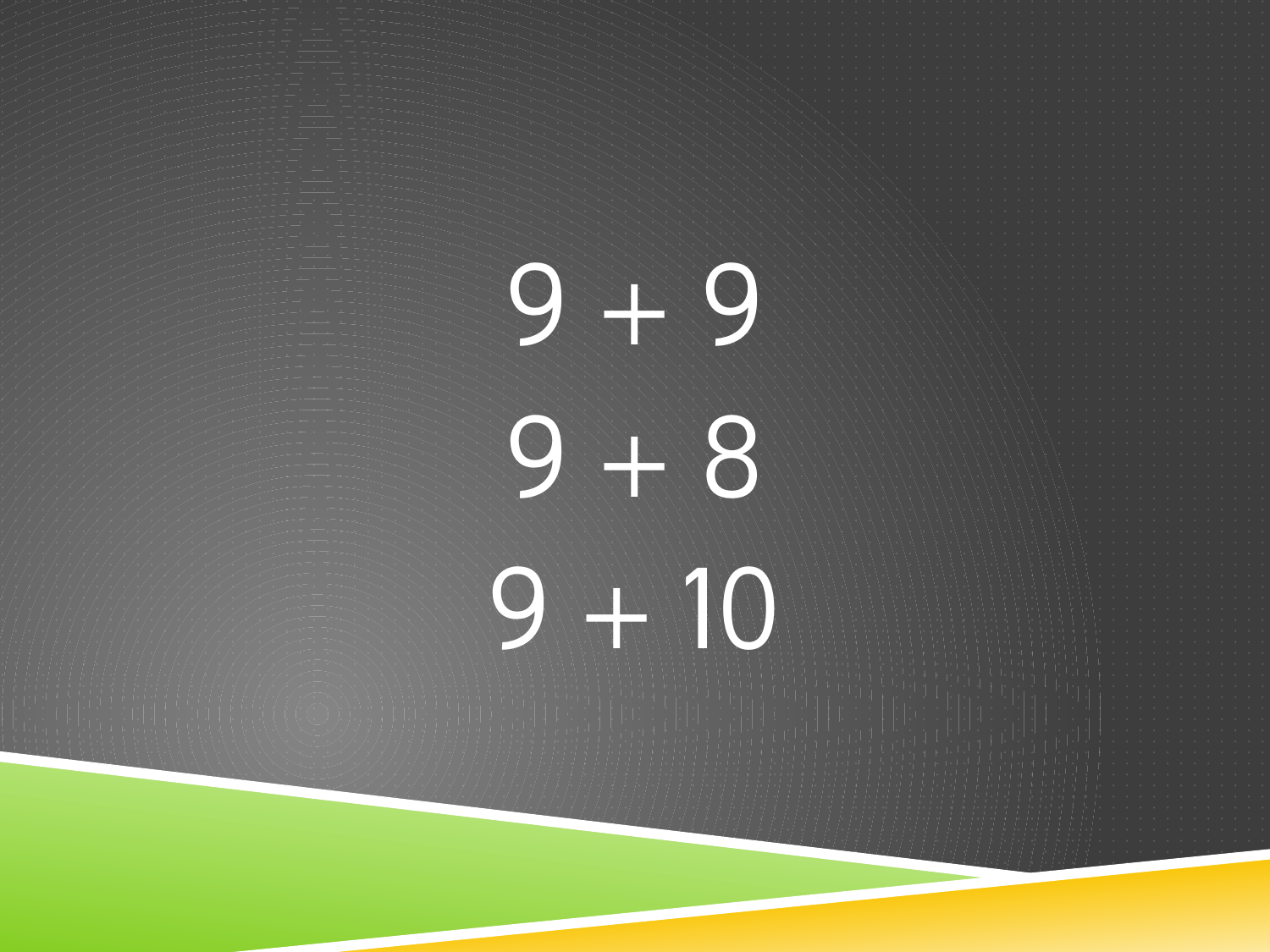

9 + 9
9 + 8
9 + 10